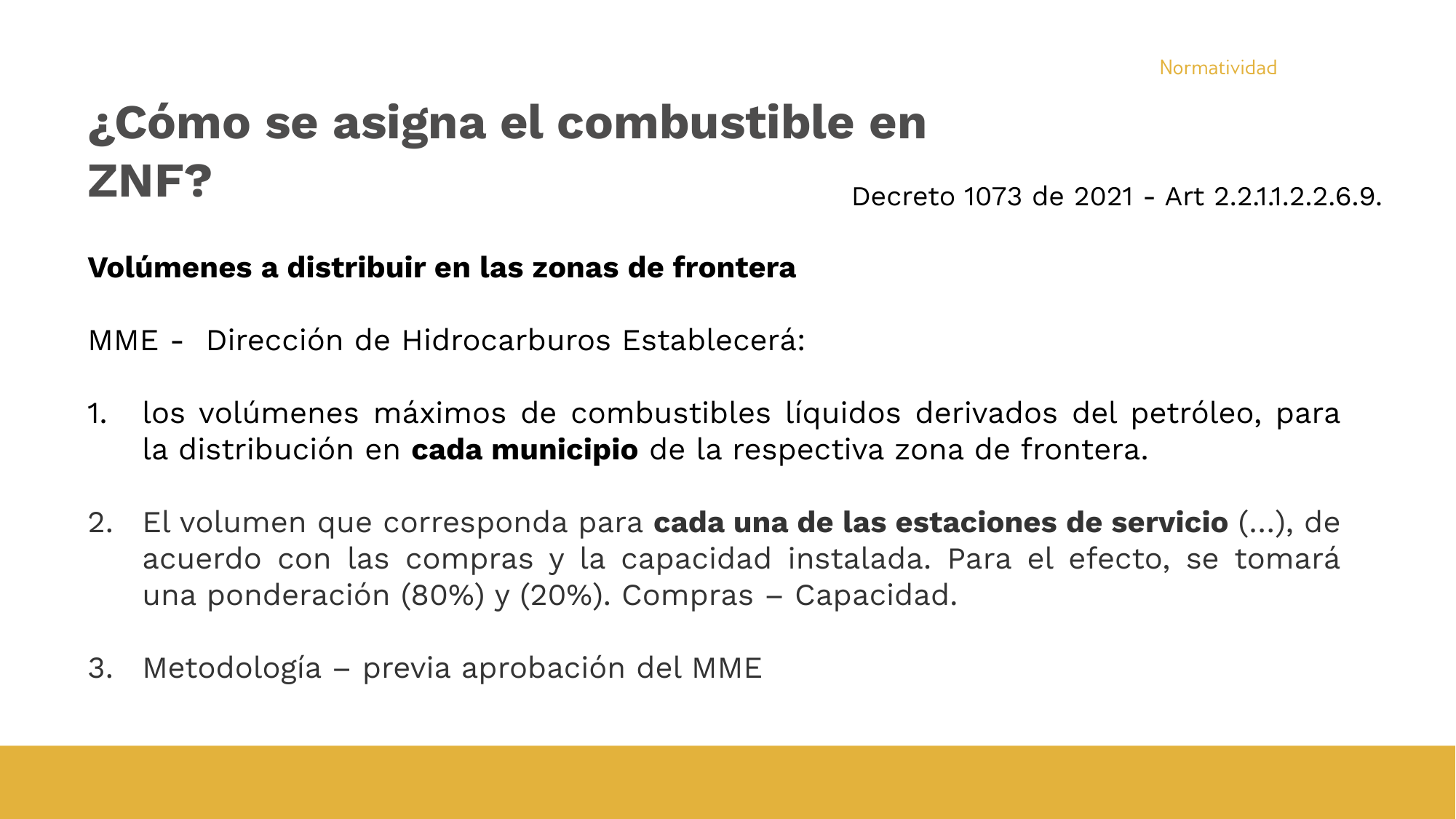

Normatividad
¿Cómo se asigna el combustible en ZNF?
Decreto 1073 de 2021 - Art 2.2.1.1.2.2.6.9.
Volúmenes a distribuir en las zonas de frontera

MME -  Dirección de Hidrocarburos Establecerá:

los volúmenes máximos de combustibles líquidos derivados del petróleo, para la distribución en cada municipio de la respectiva zona de frontera.

El volumen que corresponda para cada una de las estaciones de servicio (…), de acuerdo con las compras y la capacidad instalada. Para el efecto, se tomará una ponderación (80%) y (20%). Compras – Capacidad.

Metodología – previa aprobación del MME

www.---------------.gov.co